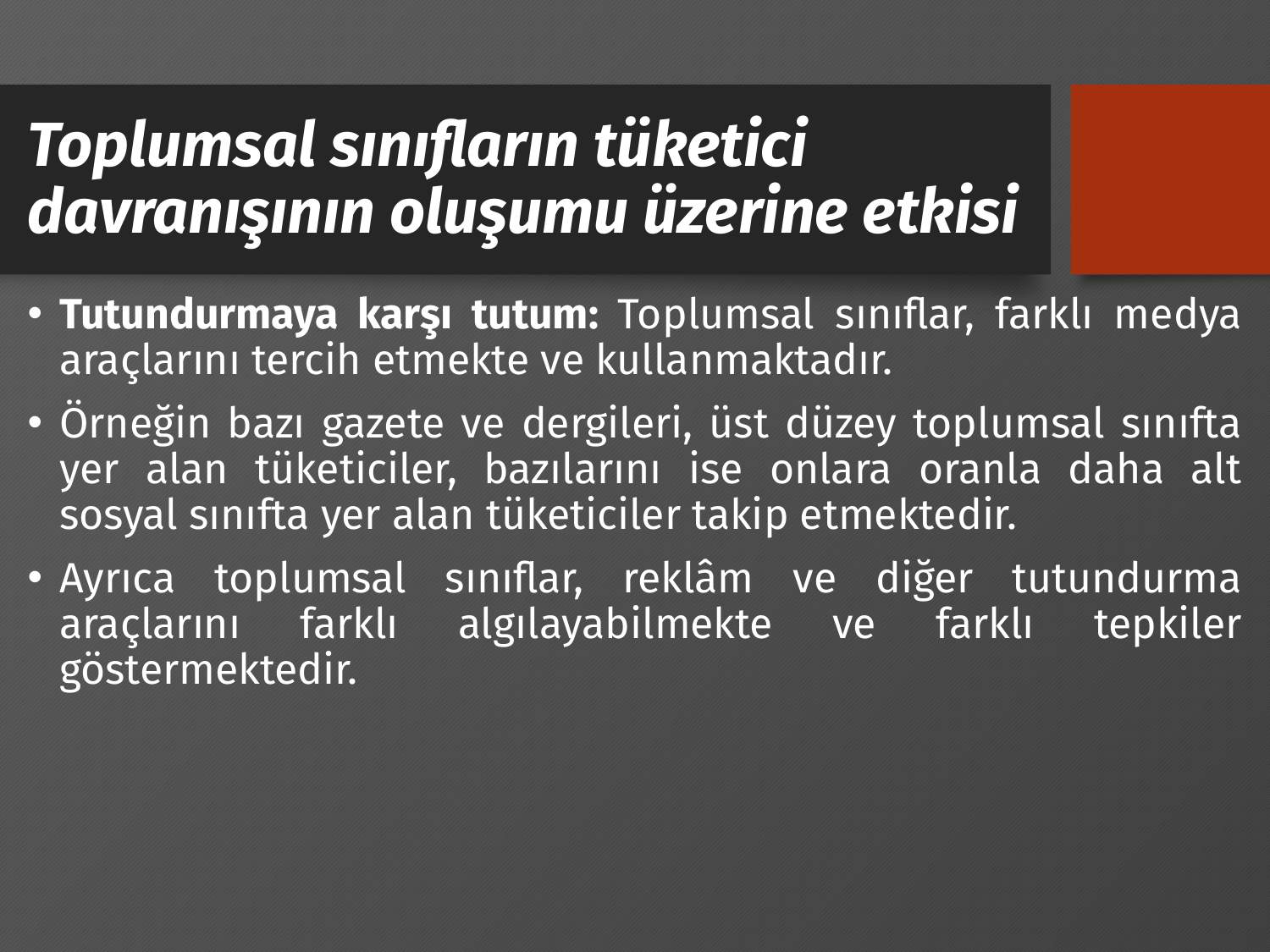

# Toplumsal sınıfların tüketici davranışının oluşumu üzerine etkisi
Tutundurmaya karşı tutum: Toplumsal sınıflar, farklı medya araçlarını tercih etmekte ve kullanmaktadır.
Örneğin bazı gazete ve dergileri, üst düzey toplumsal sınıfta yer alan tüketiciler, bazılarını ise onlara oranla daha alt sosyal sınıfta yer alan tüketiciler takip etmektedir.
Ayrıca toplumsal sınıflar, reklâm ve diğer tutundurma araçlarını farklı algılayabilmekte ve farklı tepkiler göstermektedir.